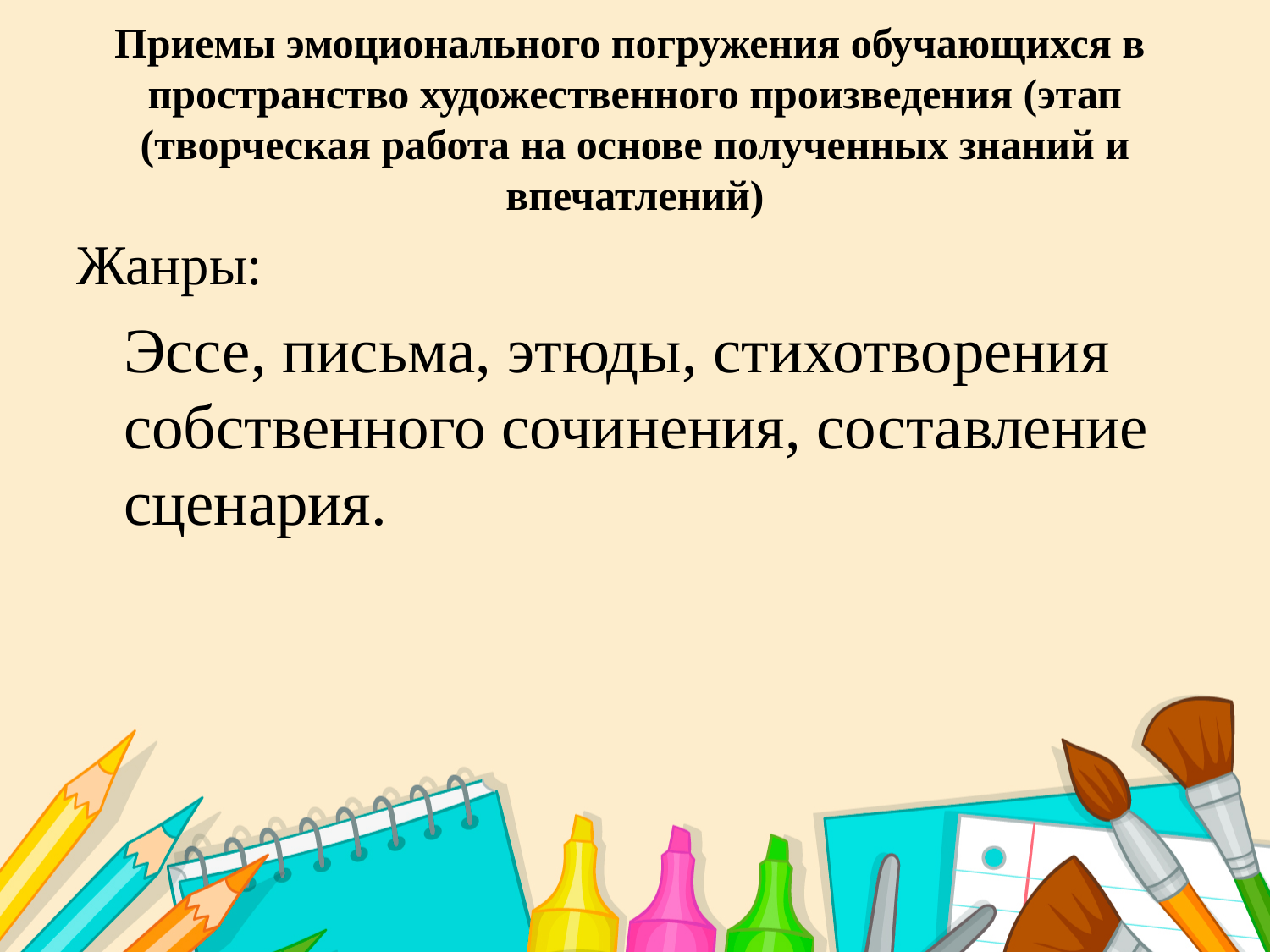

# Приемы эмоционального погружения обучающихся в пространство художественного произведения (этап (творческая работа на основе полученных знаний и впечатлений)
Жанры:
   Эссе, письма, этюды, стихотворения собственного сочинения, составление сценария.